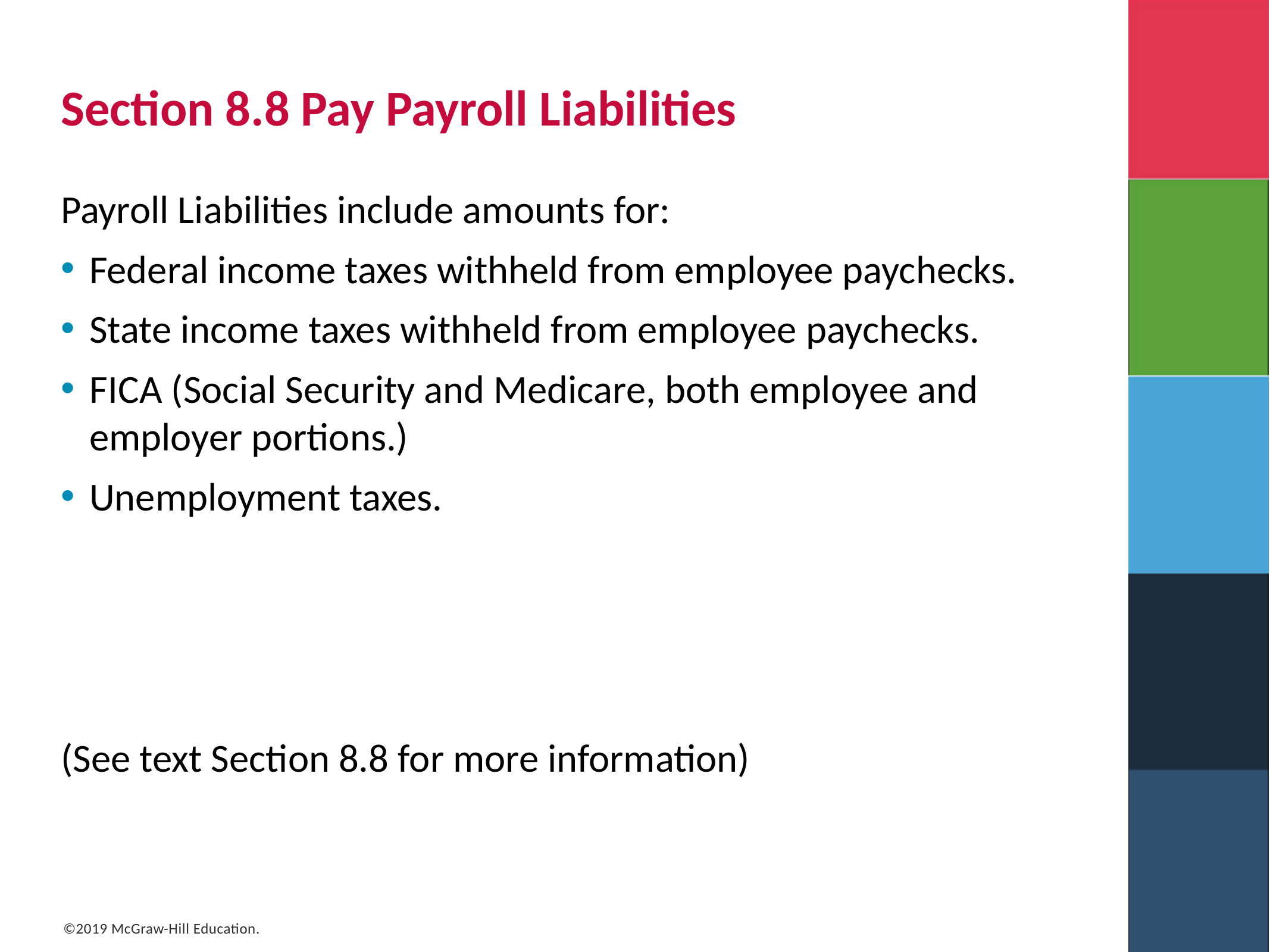

# Section 8.8 Pay Payroll Liabilities
Payroll Liabilities include amounts for:
Federal income taxes withheld from employee paychecks.
State income taxes withheld from employee paychecks.
F I C A (Social Security and Medicare, both employee and employer portions.)
Unemployment taxes.
(See text Section 8.8 for more information)